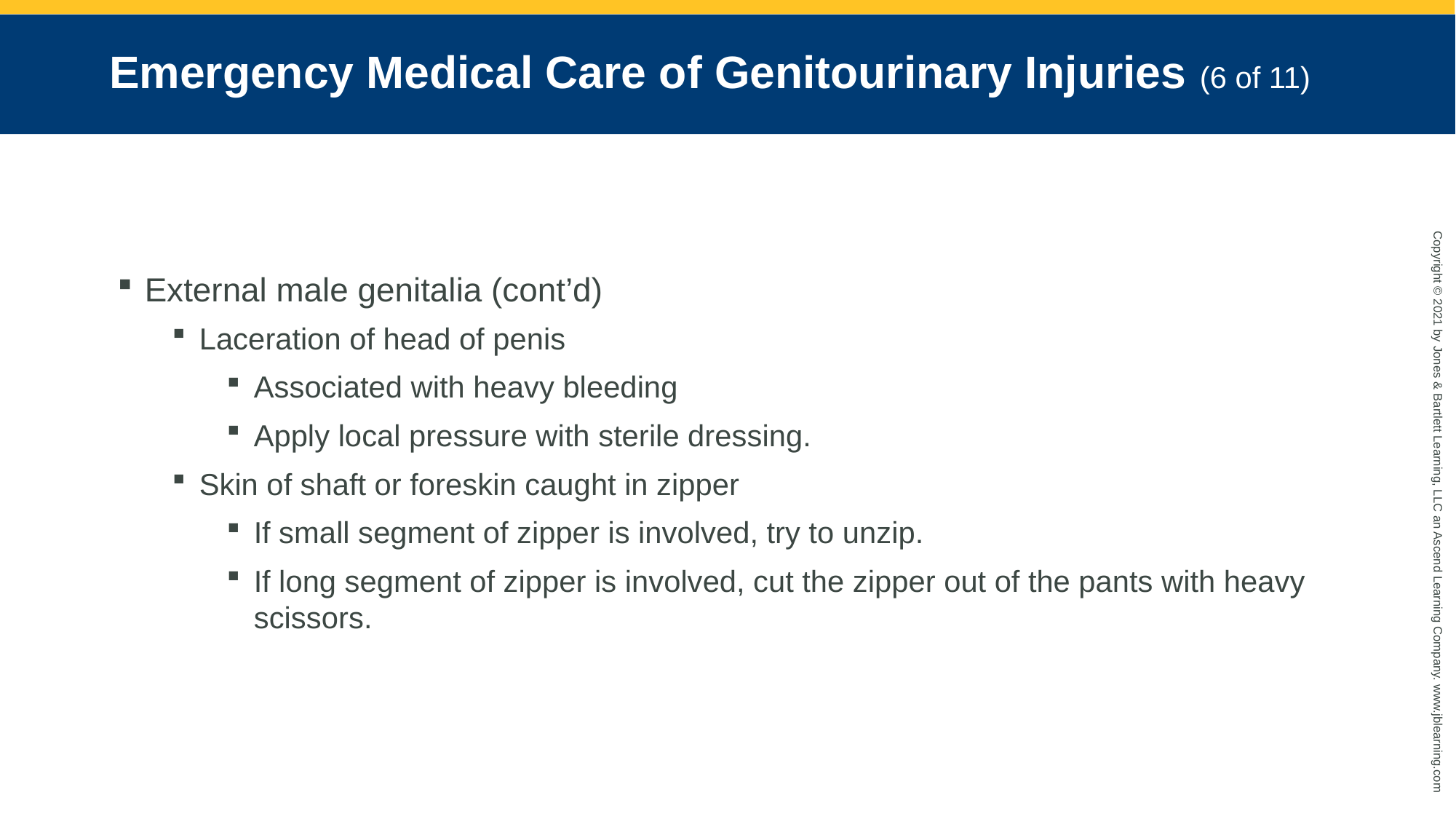

# Emergency Medical Care of Genitourinary Injuries (6 of 11)
External male genitalia (cont’d)
Laceration of head of penis
Associated with heavy bleeding
Apply local pressure with sterile dressing.
Skin of shaft or foreskin caught in zipper
If small segment of zipper is involved, try to unzip.
If long segment of zipper is involved, cut the zipper out of the pants with heavy scissors.